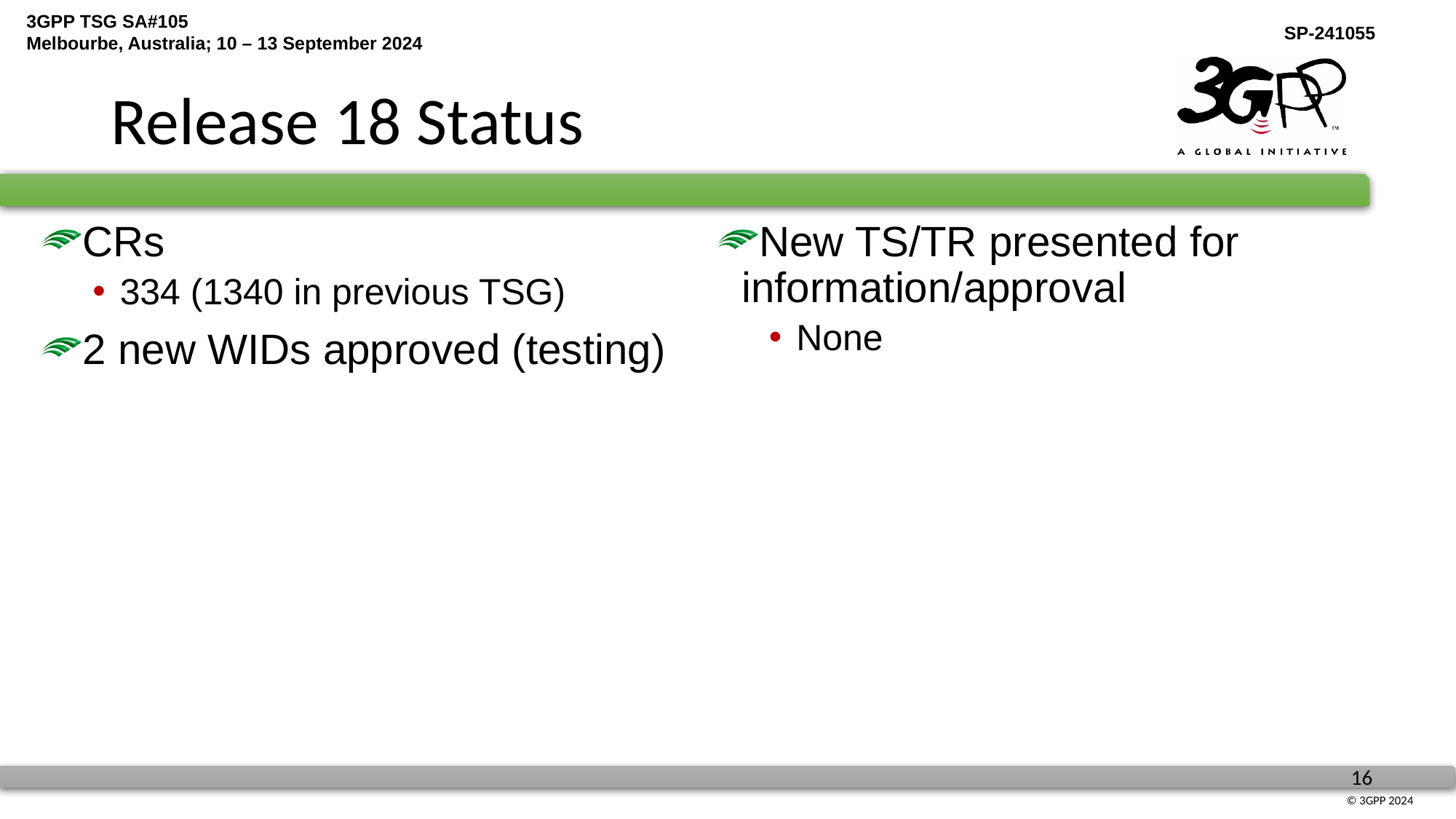

# Release 18 Status
New TS/TR presented for information/approval
None

CRs
334 (1340 in previous TSG)
2 new WIDs approved (testing)